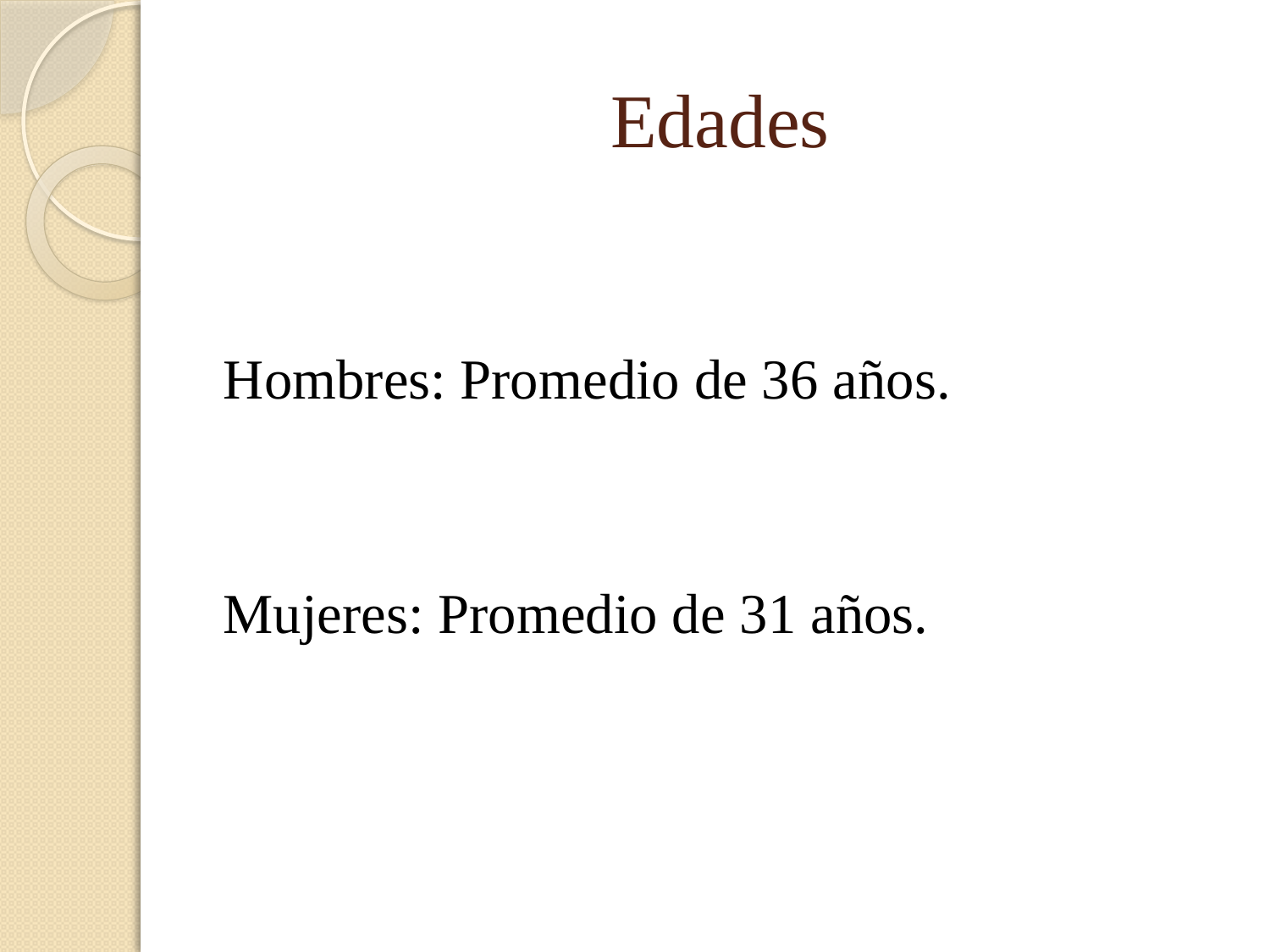

# Edades

Hombres: Promedio de 36 años.

Mujeres: Promedio de 31 años.